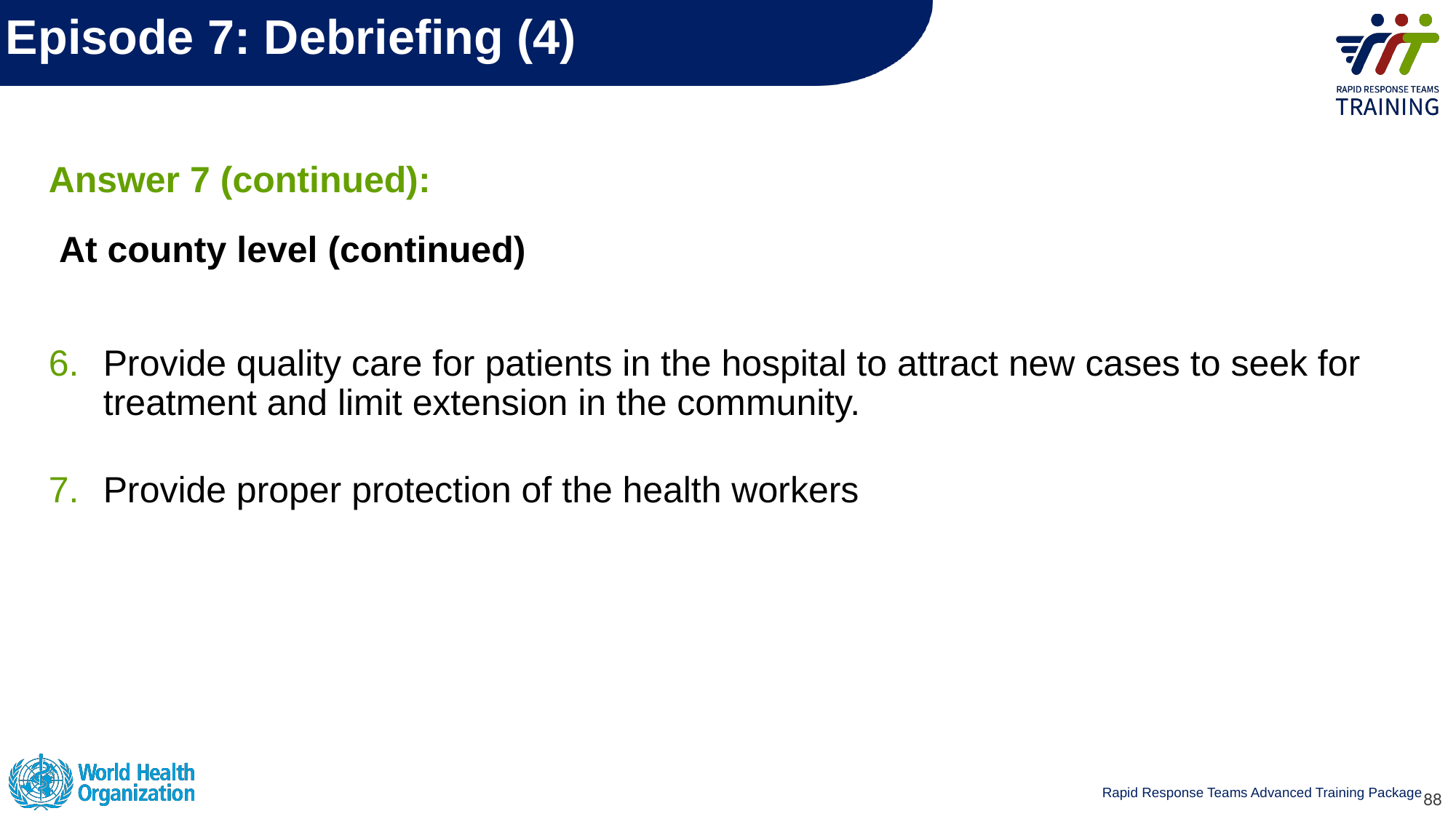

# Episode 7: Debriefing (4)
Answer 7 (continued):
 At county level (continued)

Provide quality care for patients in the hospital to attract new cases to seek for treatment and limit extension in the community.

Provide proper protection of the health workers